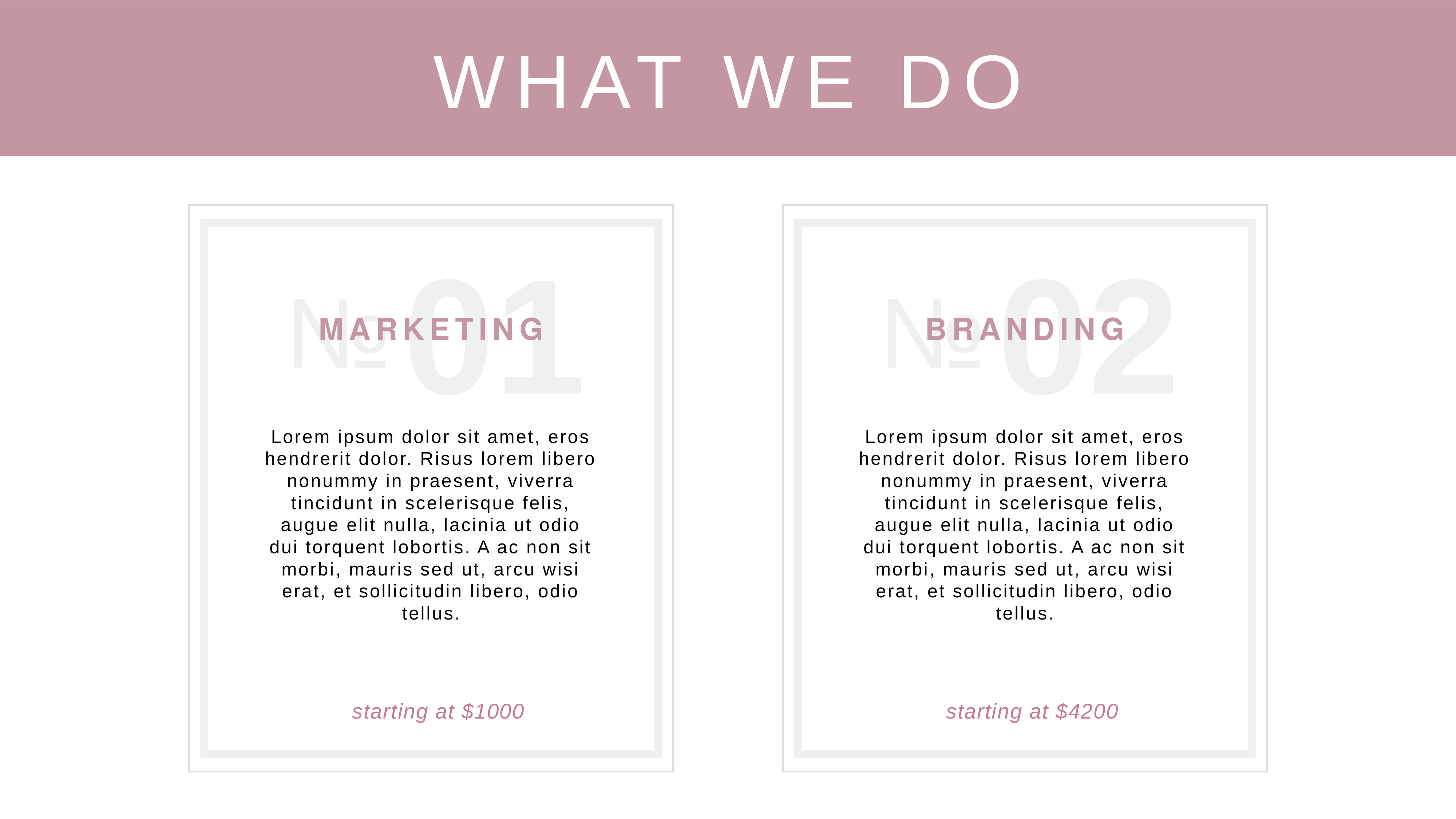

what we do

01
№

marketing
Lorem ipsum dolor sit amet, eros hendrerit dolor. Risus lorem libero nonummy in praesent, viverra tincidunt in scelerisque felis, augue elit nulla, lacinia ut odio dui torquent lobortis. A ac non sit morbi, mauris sed ut, arcu wisi erat, et sollicitudin libero, odio tellus.
starting at $1000

02
№

branding
Lorem ipsum dolor sit amet, eros hendrerit dolor. Risus lorem libero nonummy in praesent, viverra tincidunt in scelerisque felis, augue elit nulla, lacinia ut odio dui torquent lobortis. A ac non sit morbi, mauris sed ut, arcu wisi erat, et sollicitudin libero, odio tellus.
starting at $4200